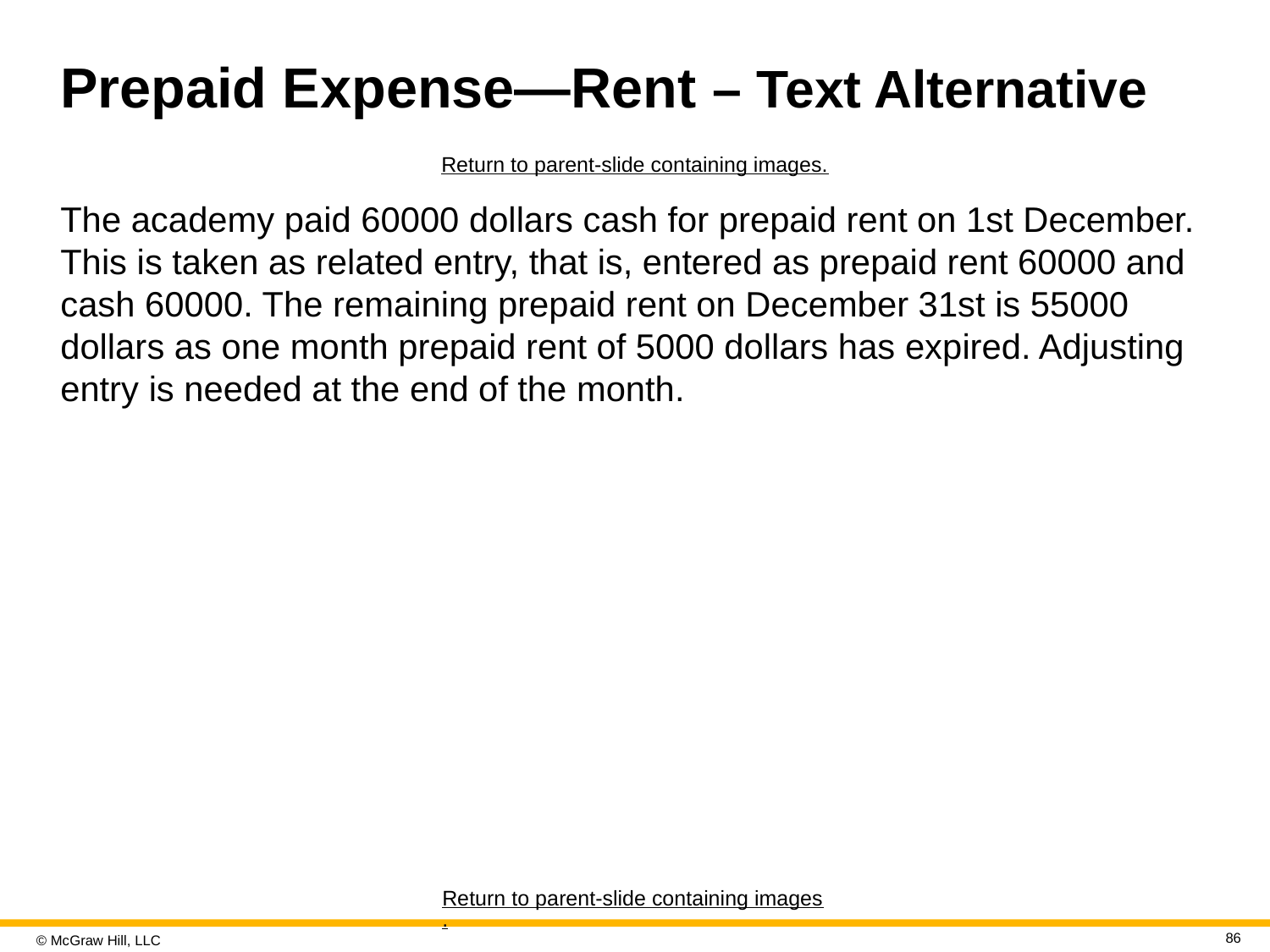

# Prepaid Expense—Rent – Text Alternative
Return to parent-slide containing images.
The academy paid 60000 dollars cash for prepaid rent on 1st December. This is taken as related entry, that is, entered as prepaid rent 60000 and cash 60000. The remaining prepaid rent on December 31st is 55000 dollars as one month prepaid rent of 5000 dollars has expired. Adjusting entry is needed at the end of the month.
Return to parent-slide containing images.
86